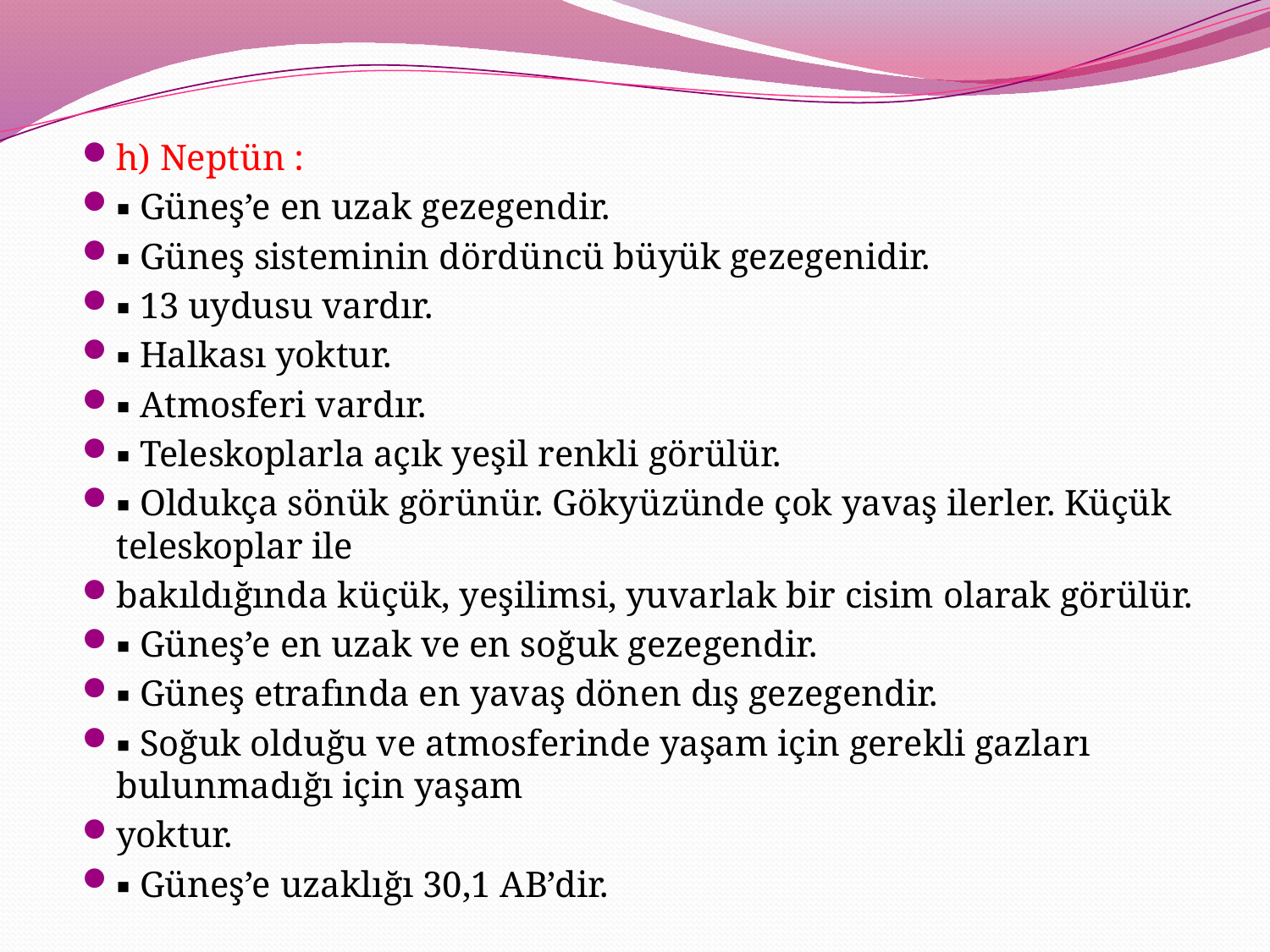

h) Neptün :
▪ Güneş’e en uzak gezegendir.
▪ Güneş sisteminin dördüncü büyük gezegenidir.
▪ 13 uydusu vardır.
▪ Halkası yoktur.
▪ Atmosferi vardır.
▪ Teleskoplarla açık yeşil renkli görülür.
▪ Oldukça sönük görünür. Gökyüzünde çok yavaş ilerler. Küçük teleskoplar ile
bakıldığında küçük, yeşilimsi, yuvarlak bir cisim olarak görülür.
▪ Güneş’e en uzak ve en soğuk gezegendir.
▪ Güneş etrafında en yavaş dönen dış gezegendir.
▪ Soğuk olduğu ve atmosferinde yaşam için gerekli gazları bulunmadığı için yaşam
yoktur.
▪ Güneş’e uzaklığı 30,1 AB’dir.